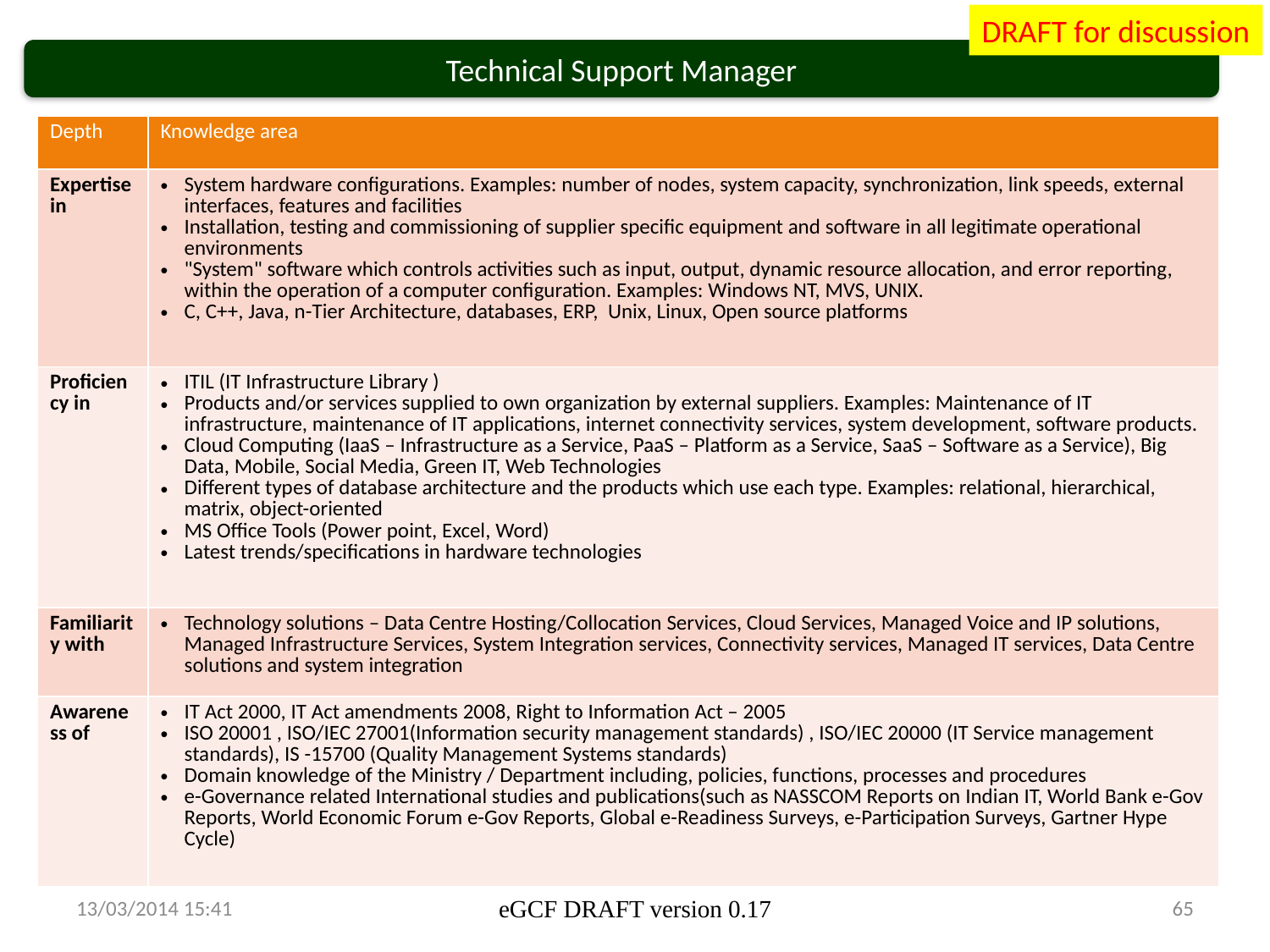

DRAFT for discussion
Technical Support Manager
| Depth | Knowledge area |
| --- | --- |
| Expertise in | System hardware configurations. Examples: number of nodes, system capacity, synchronization, link speeds, external interfaces, features and facilities Installation, testing and commissioning of supplier specific equipment and software in all legitimate operational environments "System" software which controls activities such as input, output, dynamic resource allocation, and error reporting, within the operation of a computer configuration. Examples: Windows NT, MVS, UNIX. C, C++, Java, n-Tier Architecture, databases, ERP, Unix, Linux, Open source platforms |
| Proficiency in | ITIL (IT Infrastructure Library ) Products and/or services supplied to own organization by external suppliers. Examples: Maintenance of IT infrastructure, maintenance of IT applications, internet connectivity services, system development, software products. Cloud Computing (IaaS – Infrastructure as a Service, PaaS – Platform as a Service, SaaS – Software as a Service), Big Data, Mobile, Social Media, Green IT, Web Technologies Different types of database architecture and the products which use each type. Examples: relational, hierarchical, matrix, object-oriented MS Office Tools (Power point, Excel, Word) Latest trends/specifications in hardware technologies |
| Familiarity with | Technology solutions – Data Centre Hosting/Collocation Services, Cloud Services, Managed Voice and IP solutions, Managed Infrastructure Services, System Integration services, Connectivity services, Managed IT services, Data Centre solutions and system integration |
| Awareness of | IT Act 2000, IT Act amendments 2008, Right to Information Act – 2005 ISO 20001 , ISO/IEC 27001(Information security management standards) , ISO/IEC 20000 (IT Service management standards), IS -15700 (Quality Management Systems standards) Domain knowledge of the Ministry / Department including, policies, functions, processes and procedures e-Governance related International studies and publications(such as NASSCOM Reports on Indian IT, World Bank e-Gov Reports, World Economic Forum e-Gov Reports, Global e-Readiness Surveys, e-Participation Surveys, Gartner Hype Cycle) |
13/03/2014 15:41
eGCF DRAFT version 0.17
65